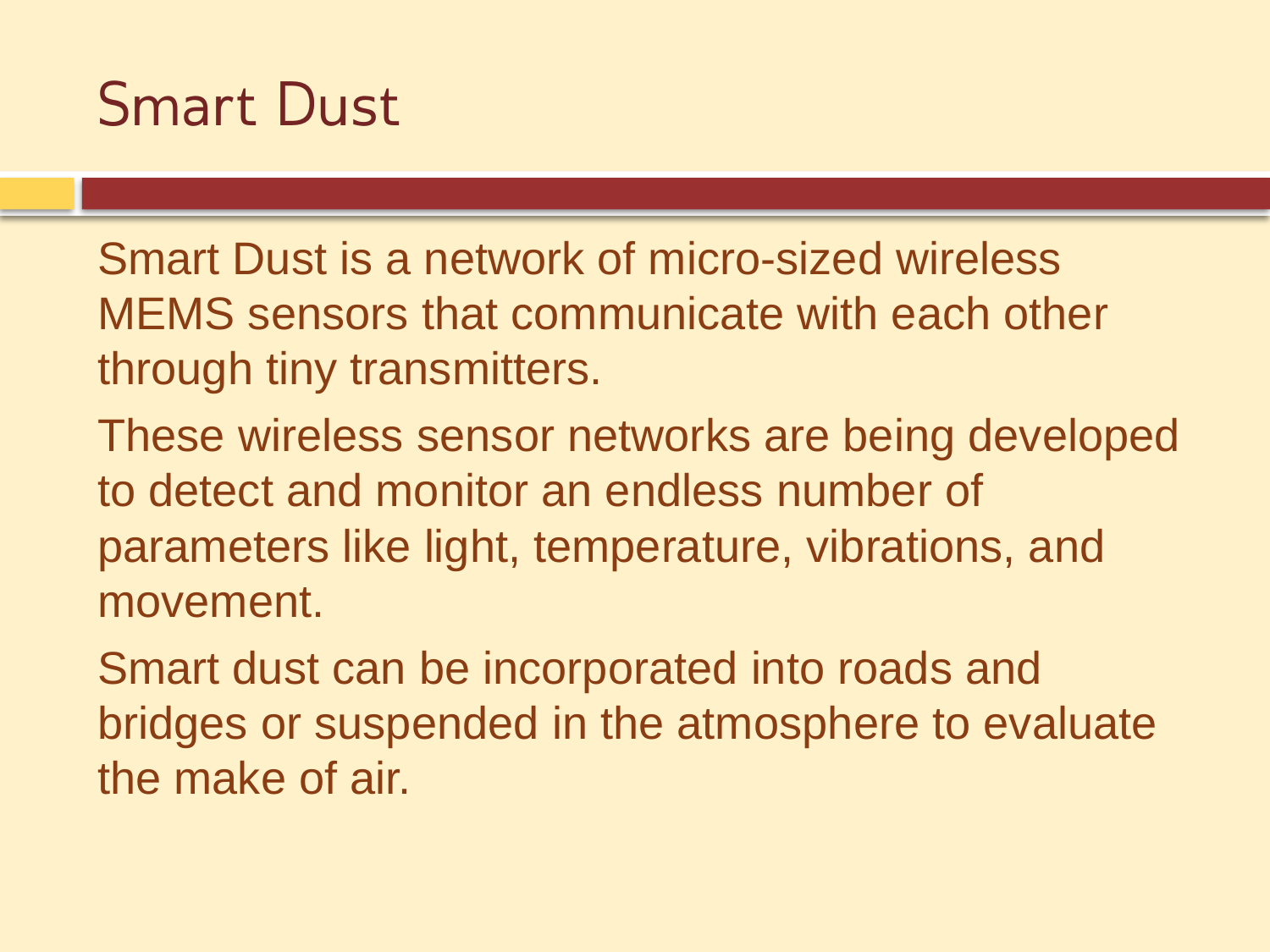

# Smart Dust
Smart Dust is a network of micro-sized wireless MEMS sensors that communicate with each other through tiny transmitters.
These wireless sensor networks are being developed to detect and monitor an endless number of parameters like light, temperature, vibrations, and movement.
Smart dust can be incorporated into roads and bridges or suspended in the atmosphere to evaluate the make of air.